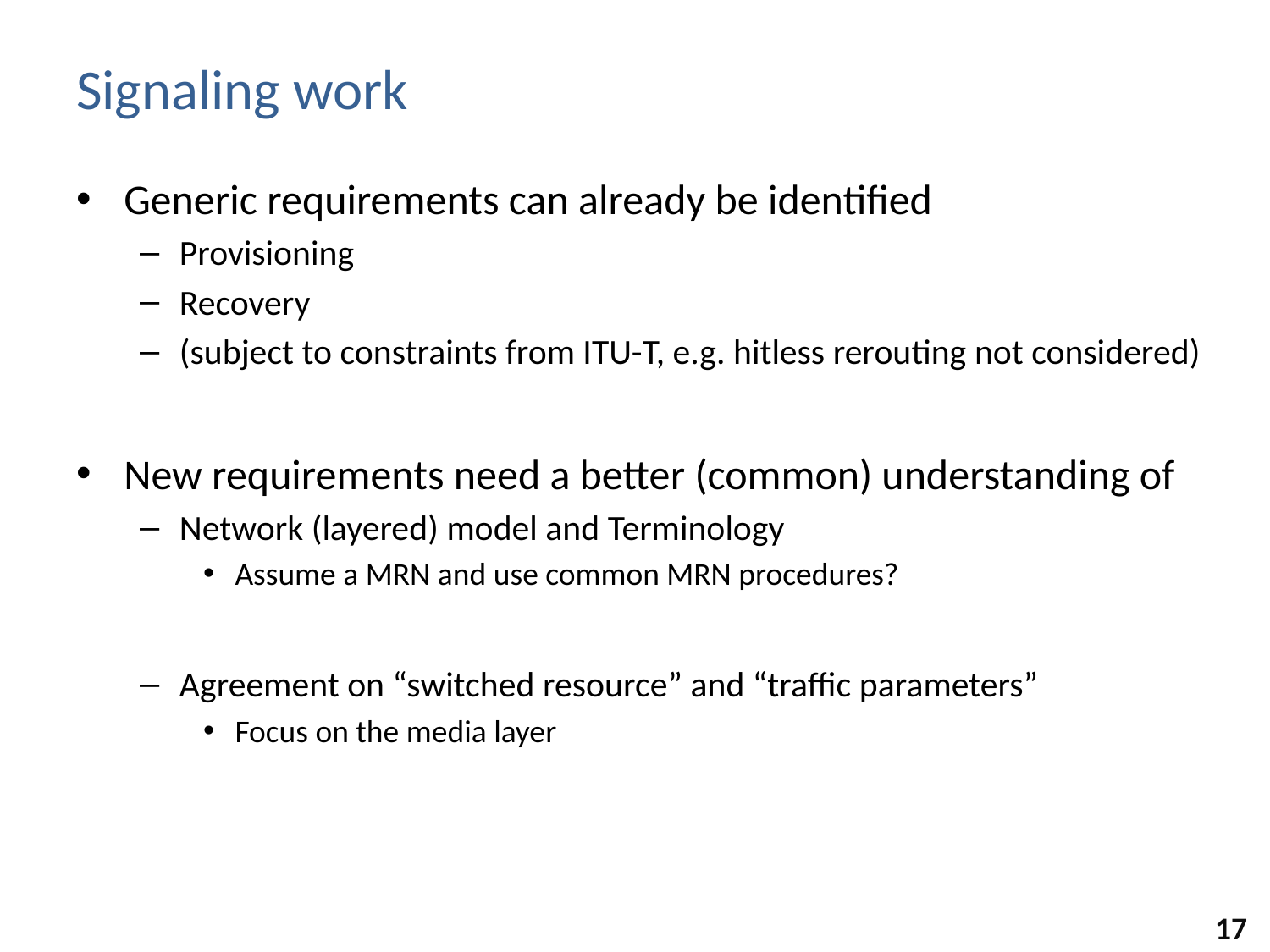

# Signaling work
Generic requirements can already be identified
Provisioning
Recovery
(subject to constraints from ITU-T, e.g. hitless rerouting not considered)

New requirements need a better (common) understanding of
Network (layered) model and Terminology
Assume a MRN and use common MRN procedures?

Agreement on “switched resource” and “traffic parameters”
Focus on the media layer